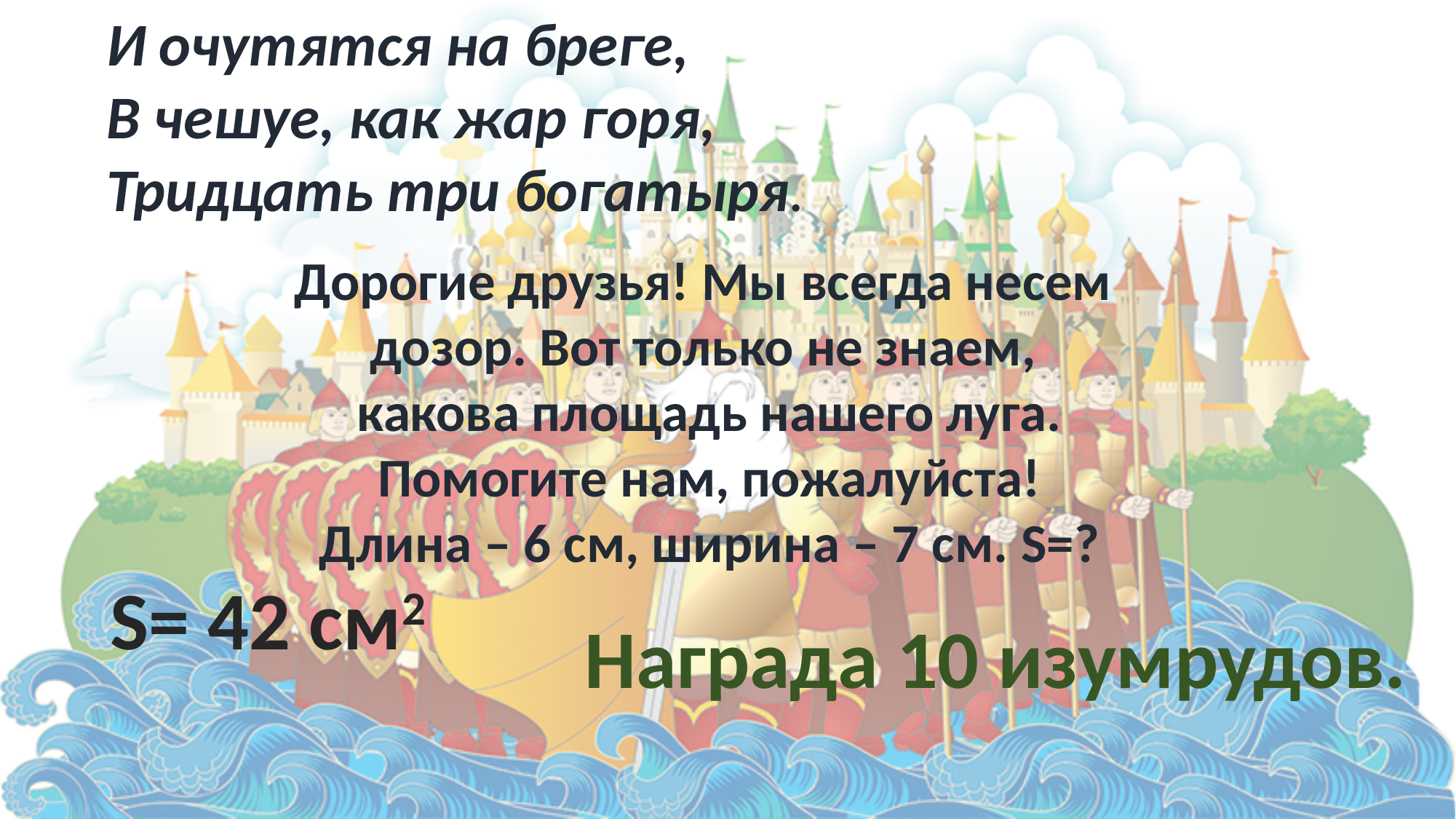

И очутятся на бреге,
В чешуе, как жар горя,
Тридцать три богатыря.

Дорогие друзья! Мы всегда несем
дозор. Вот только не знаем,
какова площадь нашего луга.
Помогите нам, пожалуйста!
Длина – 6 см, ширина – 7 см. S=?
S= 42 см2
Награда 10 изумрудов.